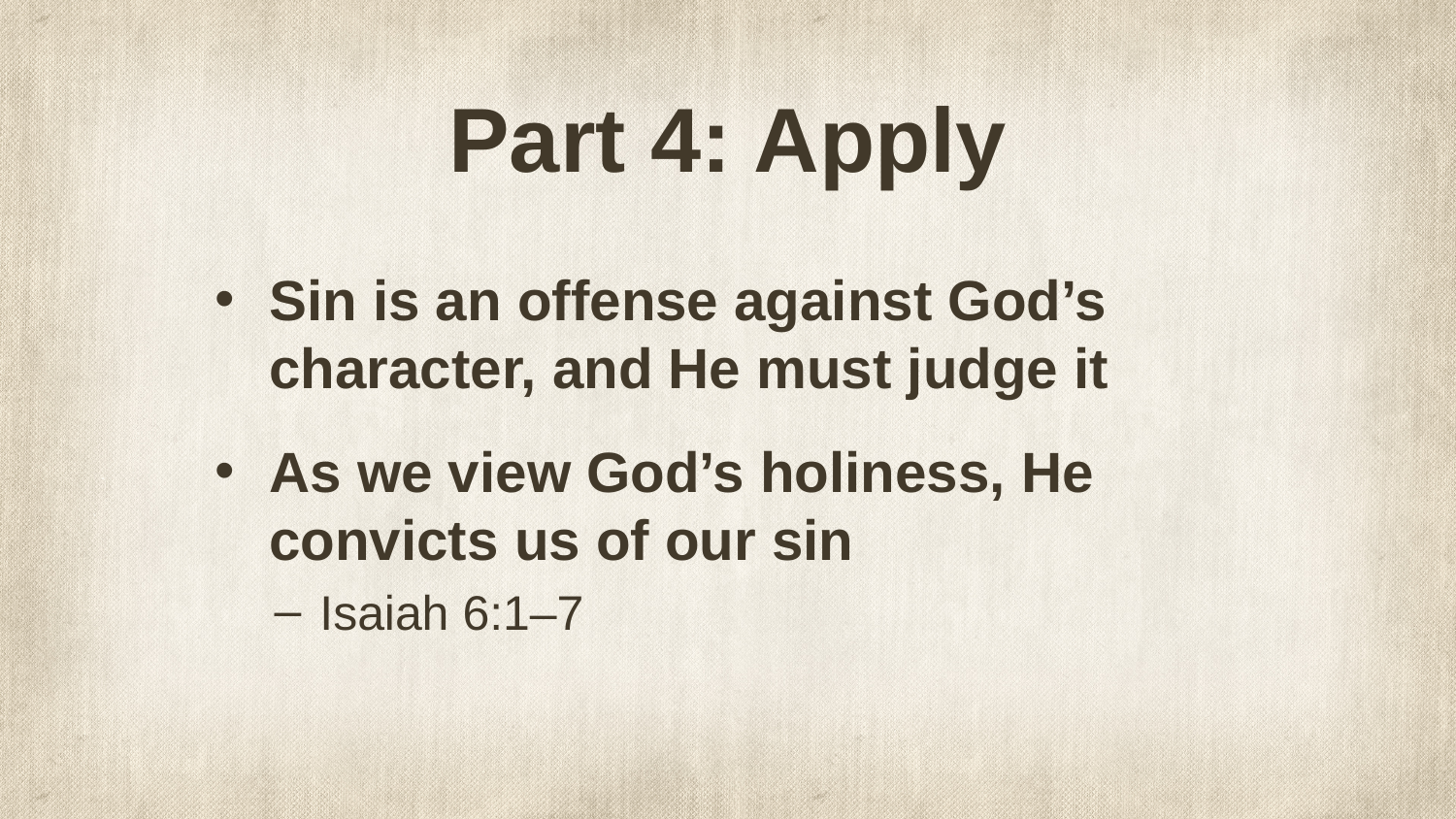

# Part 4: Apply
Sin is an offense against God’s character, and He must judge it
As we view God’s holiness, He convicts us of our sin
Isaiah 6:1–7